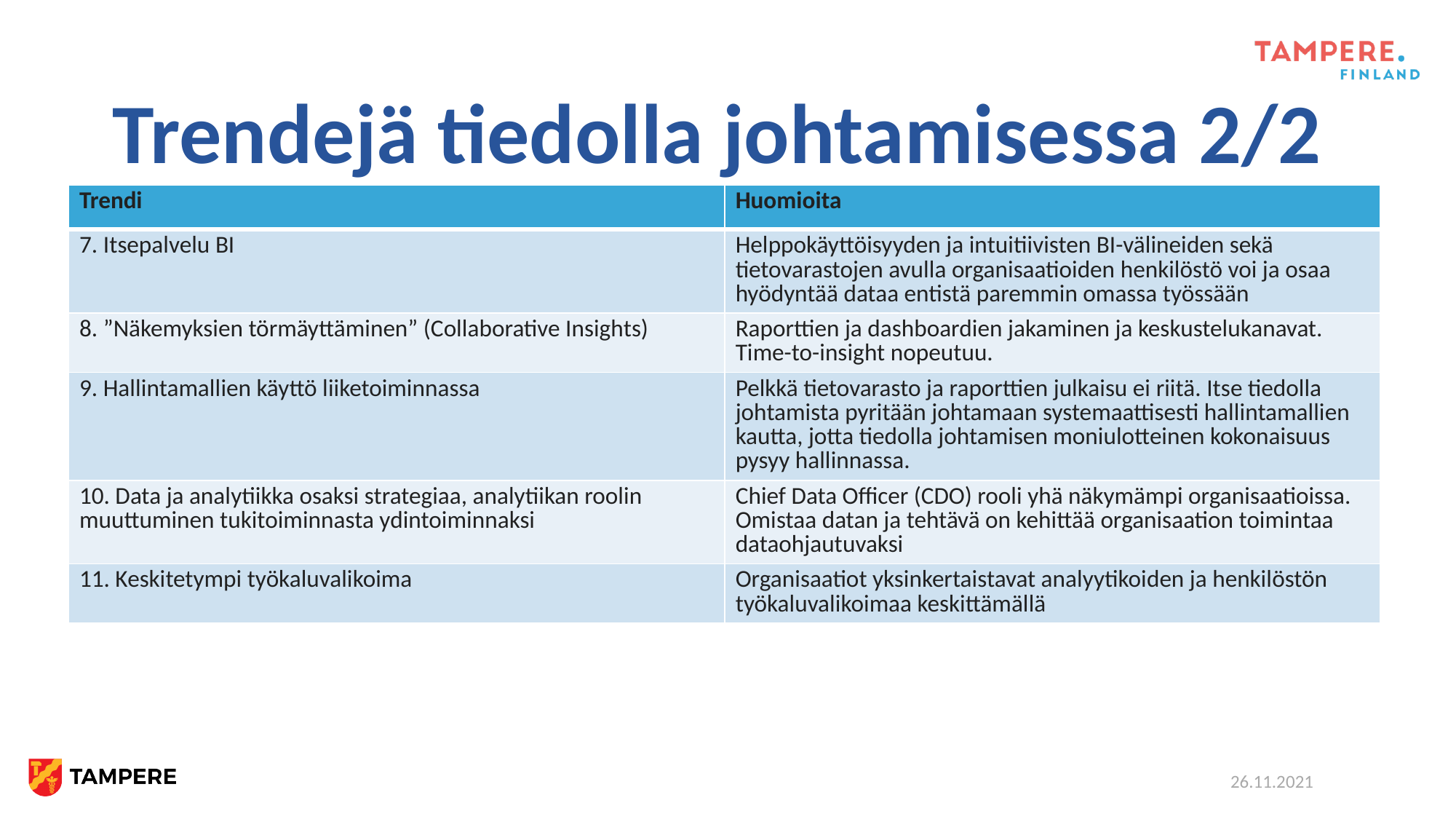

# Trendejä tiedolla johtamisessa 2/2
| Trendi | Huomioita |
| --- | --- |
| 7. Itsepalvelu BI | Helppokäyttöisyyden ja intuitiivisten BI-välineiden sekä tietovarastojen avulla organisaatioiden henkilöstö voi ja osaa hyödyntää dataa entistä paremmin omassa työssään |
| 8. ”Näkemyksien törmäyttäminen” (Collaborative Insights) | Raporttien ja dashboardien jakaminen ja keskustelukanavat. Time-to-insight nopeutuu. |
| 9. Hallintamallien käyttö liiketoiminnassa | Pelkkä tietovarasto ja raporttien julkaisu ei riitä. Itse tiedolla johtamista pyritään johtamaan systemaattisesti hallintamallien kautta, jotta tiedolla johtamisen moniulotteinen kokonaisuus pysyy hallinnassa. |
| 10. Data ja analytiikka osaksi strategiaa, analytiikan roolin muuttuminen tukitoiminnasta ydintoiminnaksi | Chief Data Officer (CDO) rooli yhä näkymämpi organisaatioissa. Omistaa datan ja tehtävä on kehittää organisaation toimintaa dataohjautuvaksi |
| 11. Keskitetympi työkaluvalikoima | Organisaatiot yksinkertaistavat analyytikoiden ja henkilöstön työkaluvalikoimaa keskittämällä |
26.11.2021